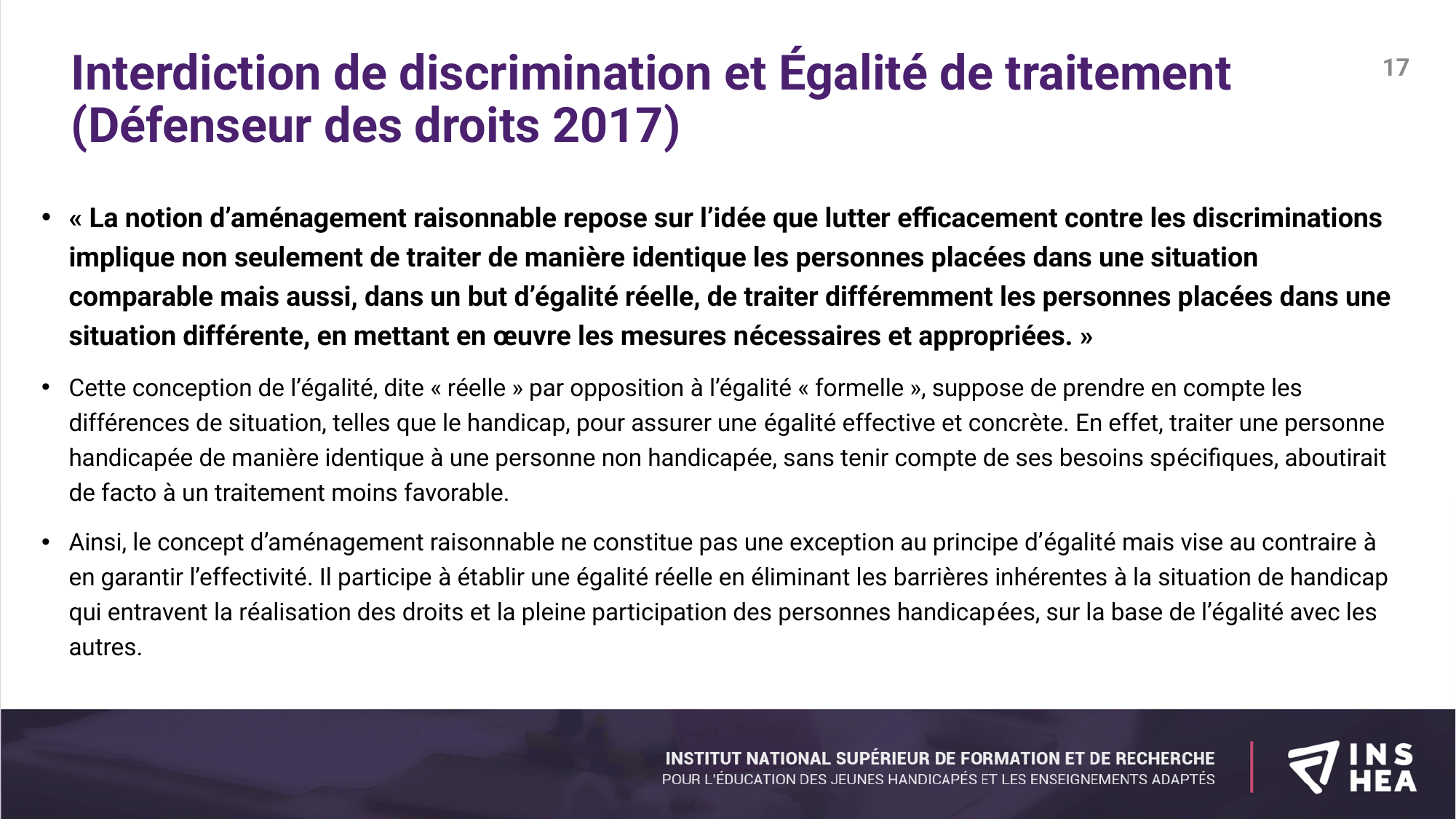

# Interdiction de discrimination et Égalité de traitement (Défenseur des droits 2017)
17
« La notion d’aménagement raisonnable repose sur l’idée que lutter efficacement contre les discriminations implique non seulement de traiter de manière identique les personnes placées dans une situation comparable mais aussi, dans un but d’égalité réelle, de traiter différemment les personnes placées dans une situation différente, en mettant en œuvre les mesures nécessaires et appropriées. »
Cette conception de l’égalité, dite « réelle » par opposition à l’égalité « formelle », suppose de prendre en compte les différences de situation, telles que le handicap, pour assurer une égalité effective et concrète. En effet, traiter une personne handicapée de manière identique à une personne non handicapée, sans tenir compte de ses besoins spécifiques, aboutirait de facto à un traitement moins favorable.
Ainsi, le concept d’aménagement raisonnable ne constitue pas une exception au principe d’égalité mais vise au contraire à en garantir l’effectivité. Il participe à établir une égalité réelle en éliminant les barrières inhérentes à la situation de handicap qui entravent la réalisation des droits et la pleine participation des personnes handicapées, sur la base de l’égalité avec les autres.